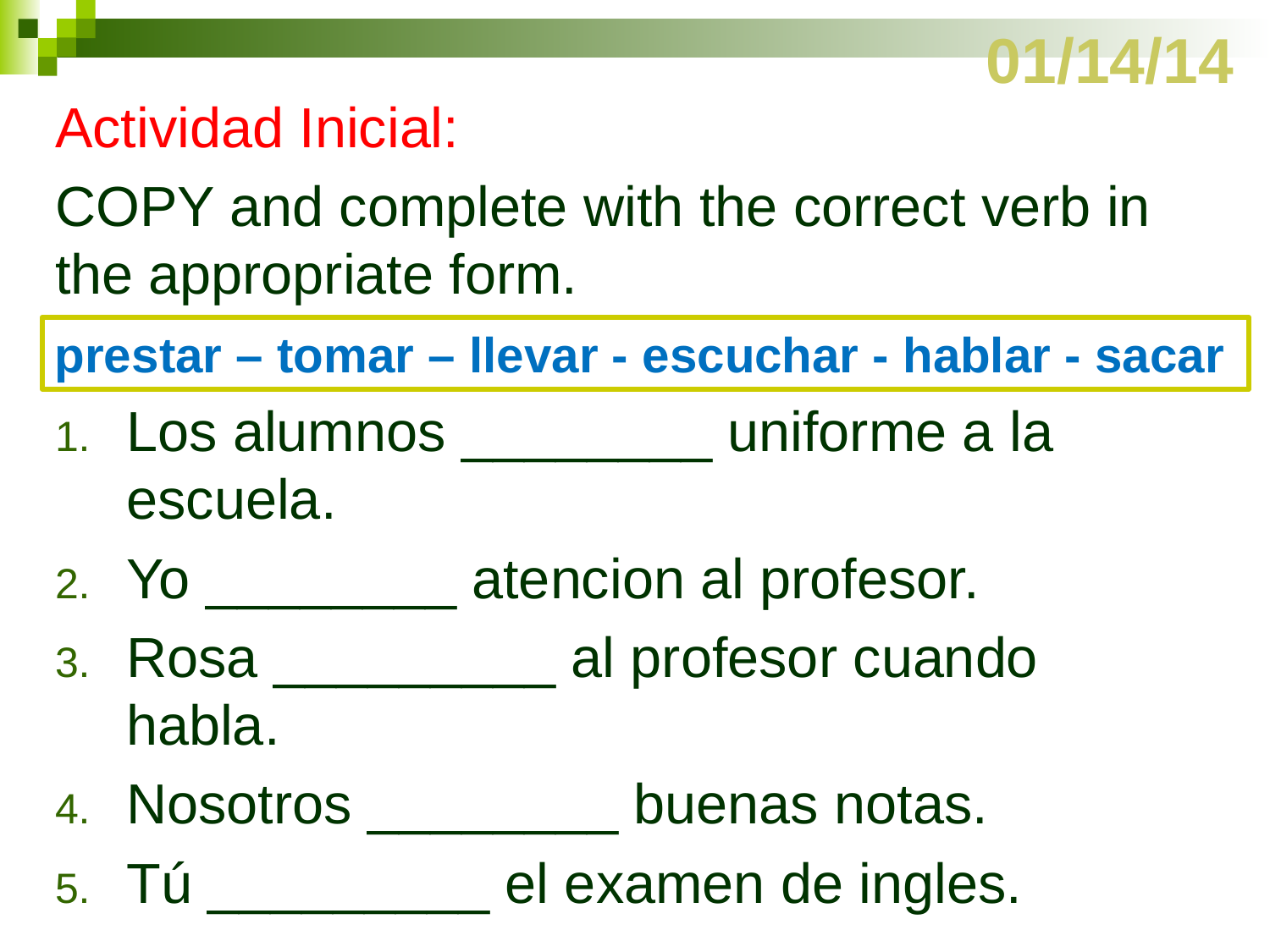

# 01/14/14
Actividad Inicial:
COPY and complete with the correct verb in the appropriate form.

Los alumnos ________ uniforme a la escuela.
Yo ________ atencion al profesor.
Rosa _________ al profesor cuando habla.
Nosotros ________ buenas notas.
Tú _________ el examen de ingles.

prestar – tomar – llevar - escuchar - hablar - sacar